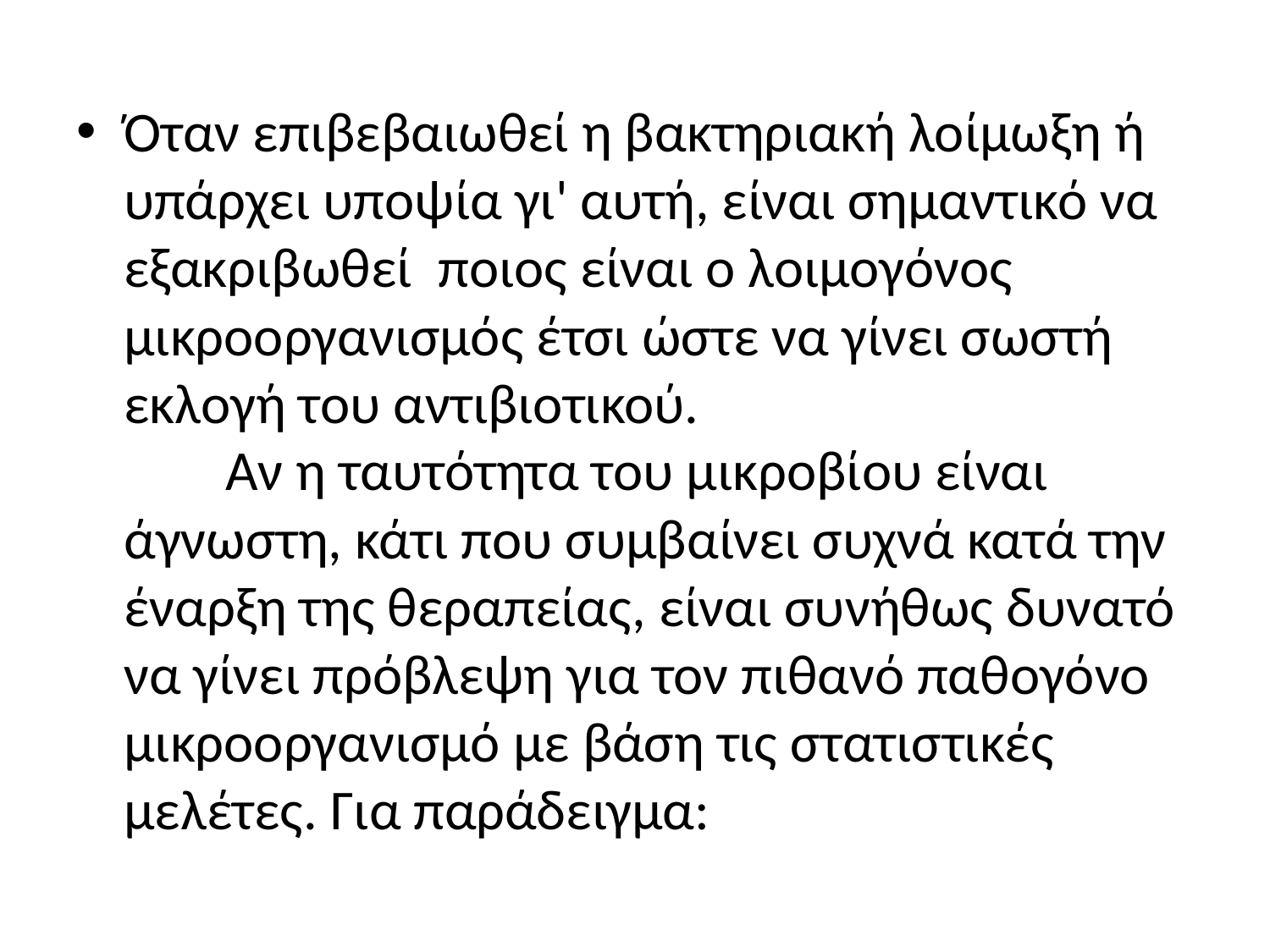

Όταν επιβεβαιωθεί η βακτηριακή λοίμωξη ή υπάρχει υποψία γι' αυτή, είναι σημαντικό να εξακριβωθεί  ποιος είναι ο λοιμογόνος μικροοργανισμός έτσι ώστε να γίνει σωστή εκλογή του αντιβιοτικού.                                               Αν η ταυτότητα του μικροβίου είναι άγνωστη, κάτι που συμβαίνει συχνά κατά την έναρξη της θεραπείας, είναι συνήθως δυνατό να γίνει πρόβλεψη για τον πιθανό παθογόνο μικροοργανισμό με βάση τις στατιστικές μελέτες. Για παράδειγμα: